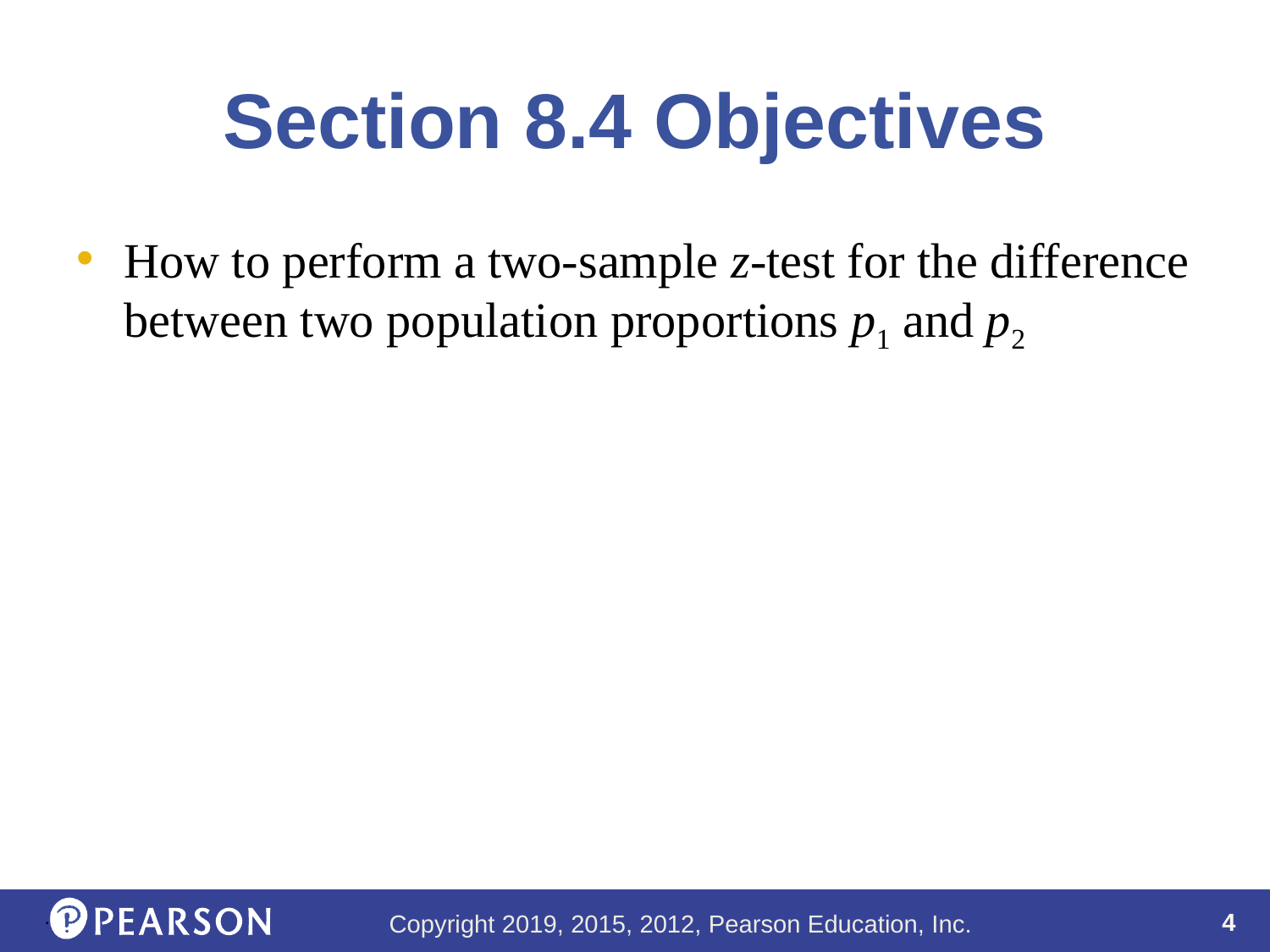

# Section 8.4 Objectives
How to perform a two-sample z-test for the difference between two population proportions p1 and p2
.